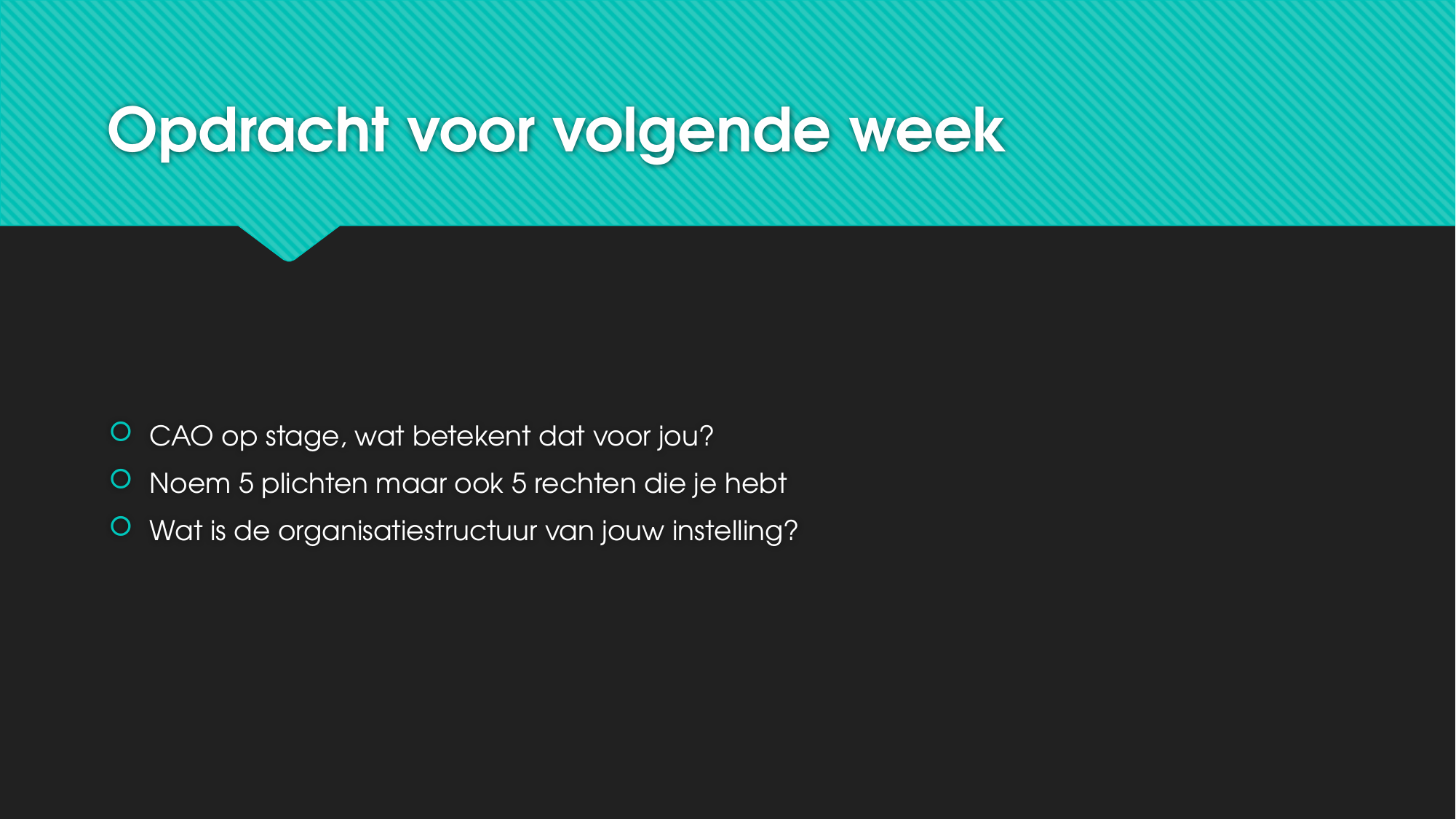

# Opdracht voor volgende week
CAO op stage, wat betekent dat voor jou?
Noem 5 plichten maar ook 5 rechten die je hebt
Wat is de organisatiestructuur van jouw instelling?